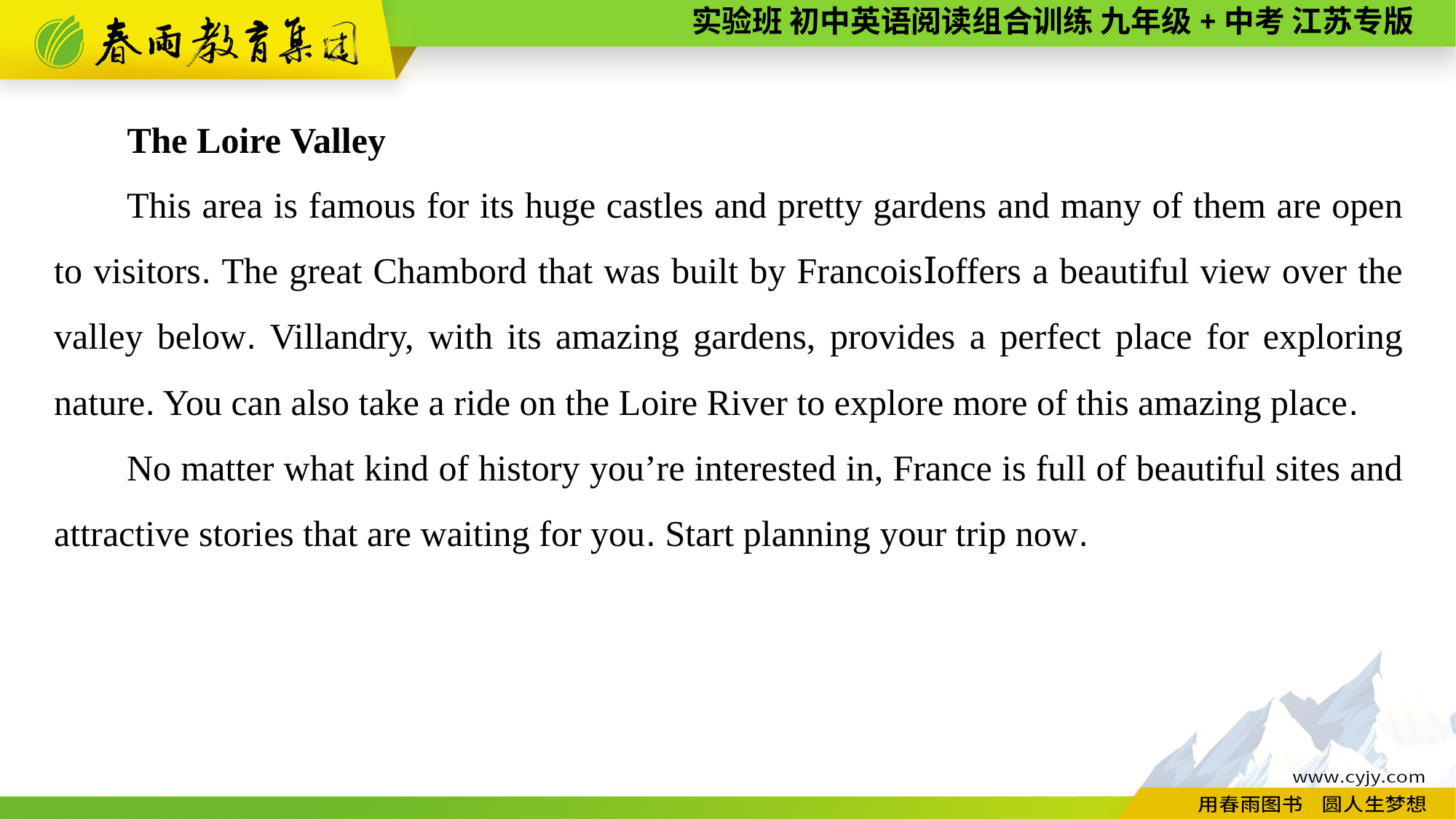

The Loire Valley
This area is famous for its huge castles and pretty gardens and many of them are open to visitors. The great Chambord that was built by FrancoisⅠoffers a beautiful view over the valley below. Villandry, with its amazing gardens, provides a perfect place for exploring nature. You can also take a ride on the Loire River to explore more of this amazing place.
No matter what kind of history you’re interested in, France is full of beautiful sites and attractive stories that are waiting for you. Start planning your trip now.